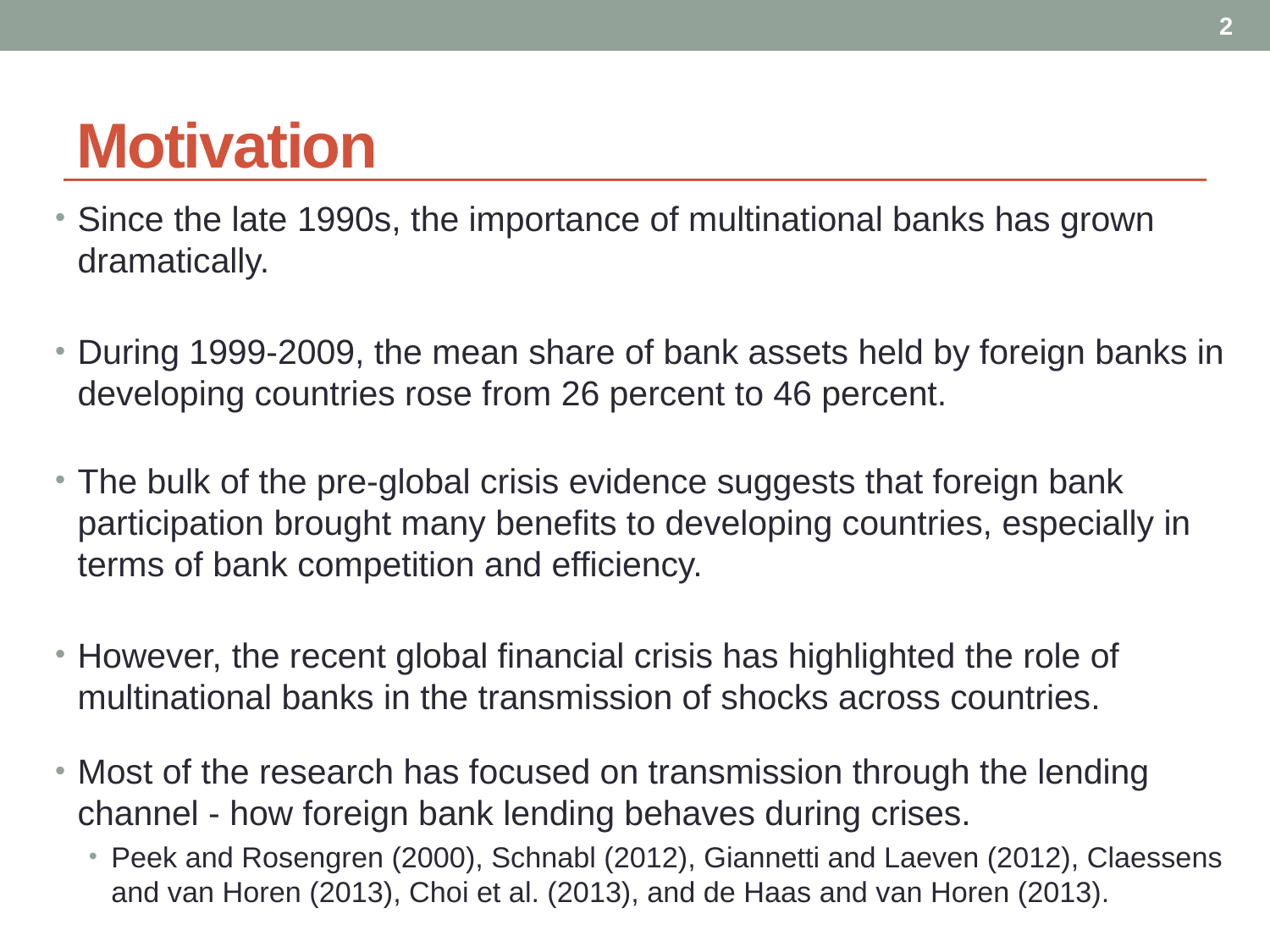

2
# Motivation
Since the late 1990s, the importance of multinational banks has grown dramatically.

During 1999-2009, the mean share of bank assets held by foreign banks in developing countries rose from 26 percent to 46 percent.

The bulk of the pre-global crisis evidence suggests that foreign bank participation brought many benefits to developing countries, especially in terms of bank competition and efficiency.

However, the recent global financial crisis has highlighted the role of multinational banks in the transmission of shocks across countries.

Most of the research has focused on transmission through the lending channel - how foreign bank lending behaves during crises.
Peek and Rosengren (2000), Schnabl (2012), Giannetti and Laeven (2012), Claessens and van Horen (2013), Choi et al. (2013), and de Haas and van Horen (2013).